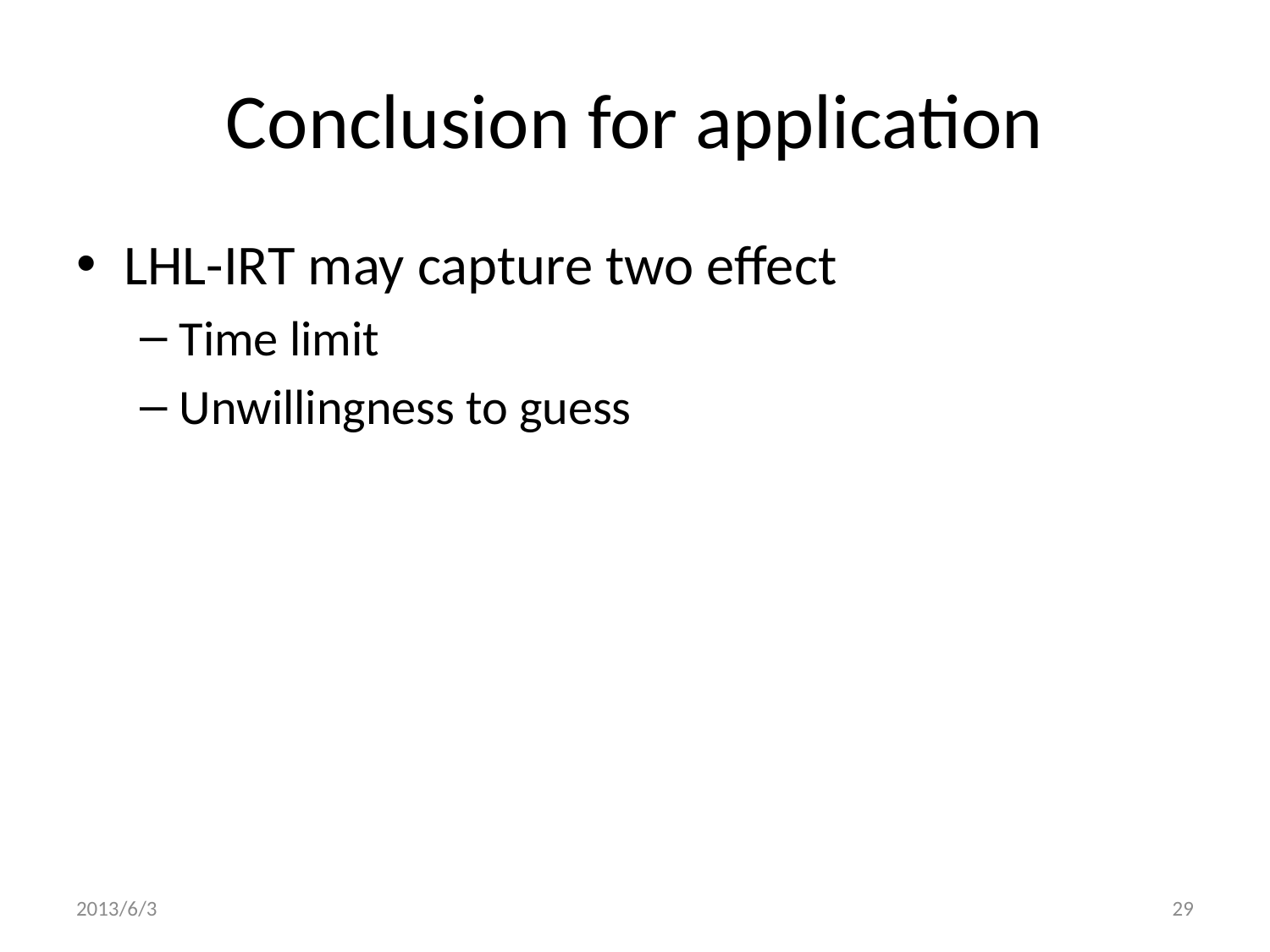

# Conclusion for application
LHL-IRT may capture two effect
Time limit
Unwillingness to guess
2013/6/3
29